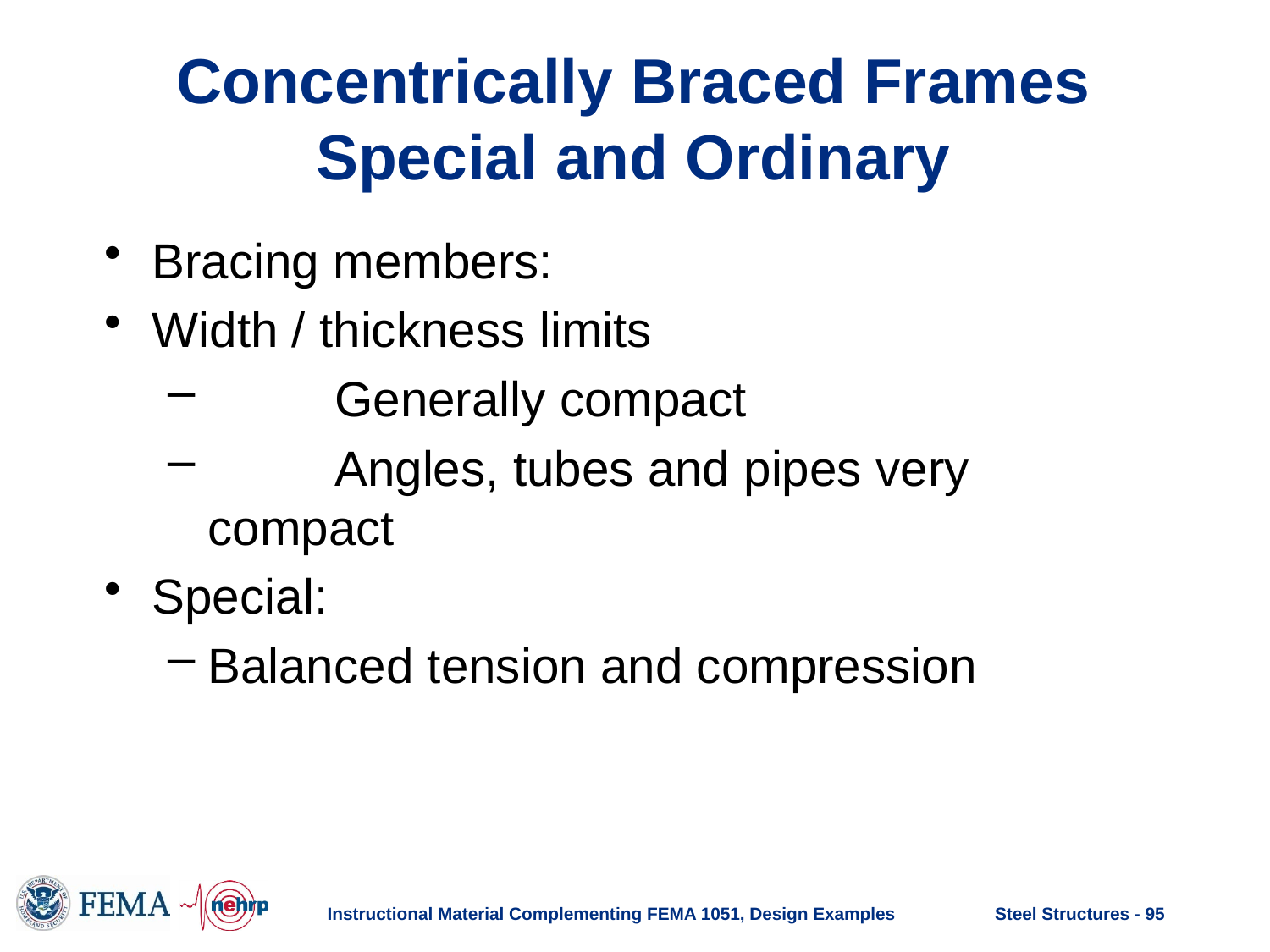

# Concentrically Braced Frames Special and Ordinary
Bracing members:
Width / thickness limits
	Generally compact
	Angles, tubes and pipes very compact
Special:
Balanced tension and compression
Instructional Material Complementing FEMA 1051, Design Examples
Steel Structures - 95